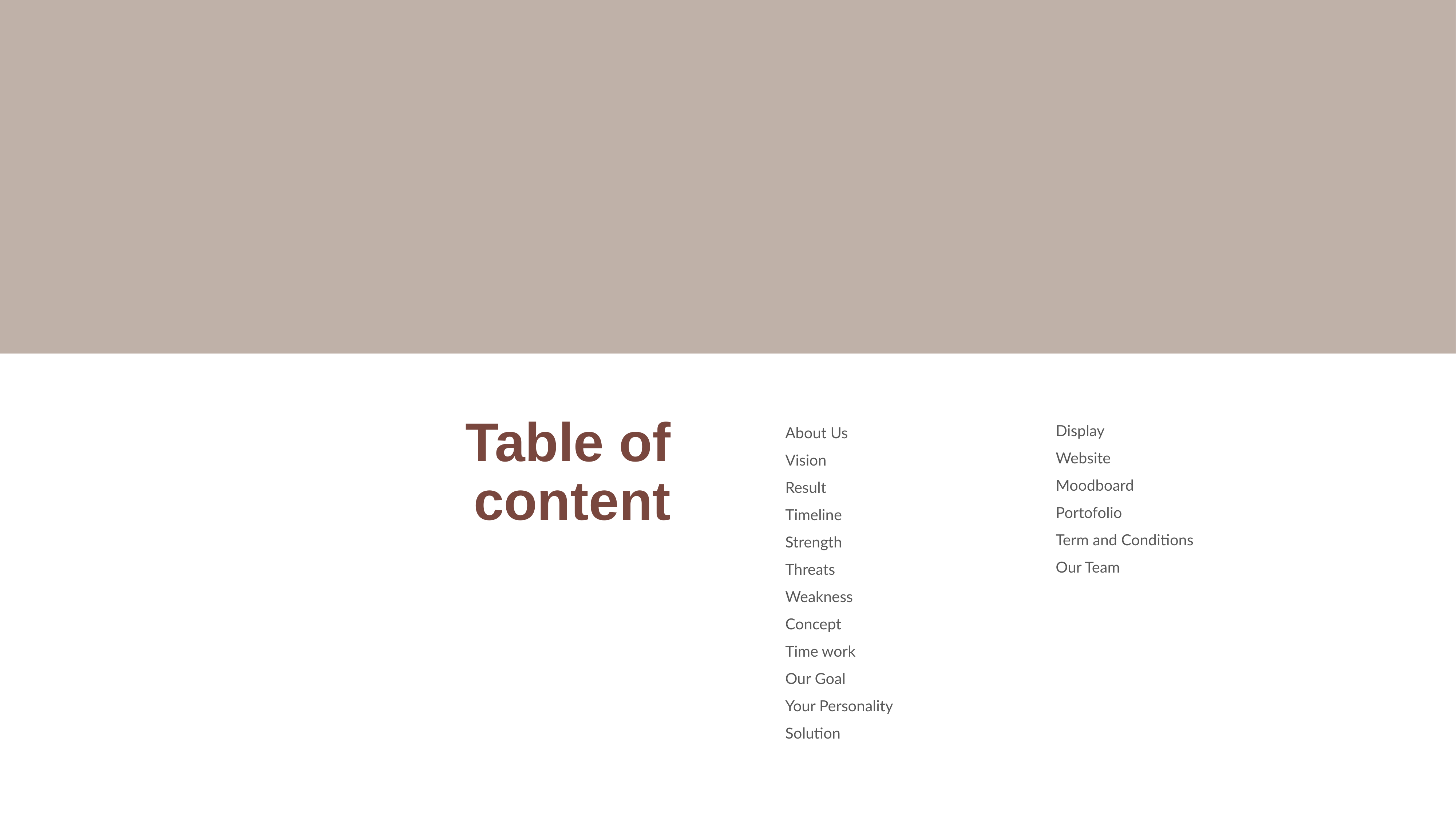

Display
Website
Moodboard
Portofolio
Term and Conditions
Our Team

About Us
Vision
Result
Timeline
Strength
Threats
Weakness
Concept
Time work
Our Goal
Your Personality
Solution

Table of content